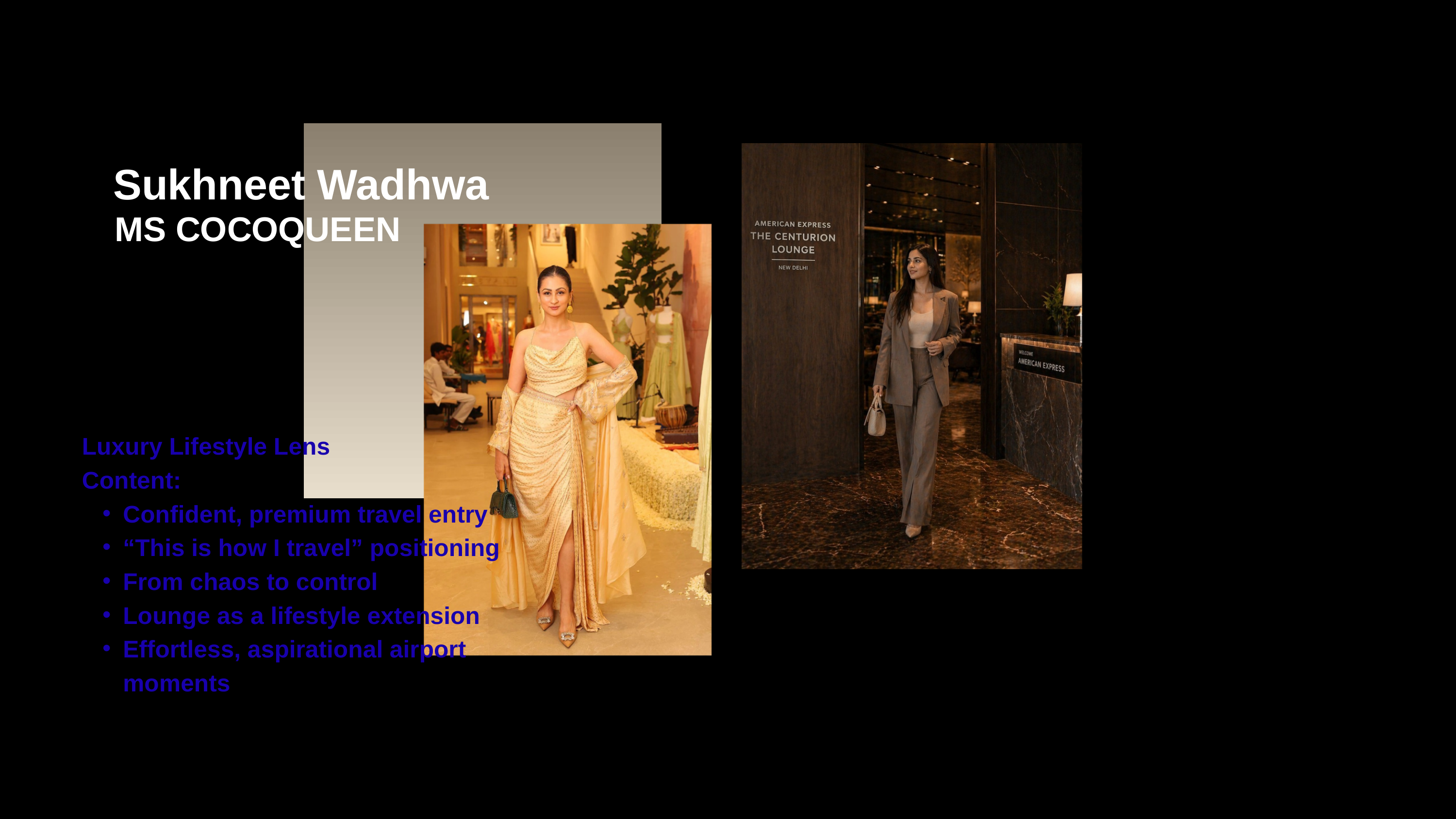

Sukhneet Wadhwa
MS COCOQUEEN

Luxury Lifestyle Lens
Content:
Confident, premium travel entry
“This is how I travel” positioning
From chaos to control
Lounge as a lifestyle extension
Effortless, aspirational airport moments